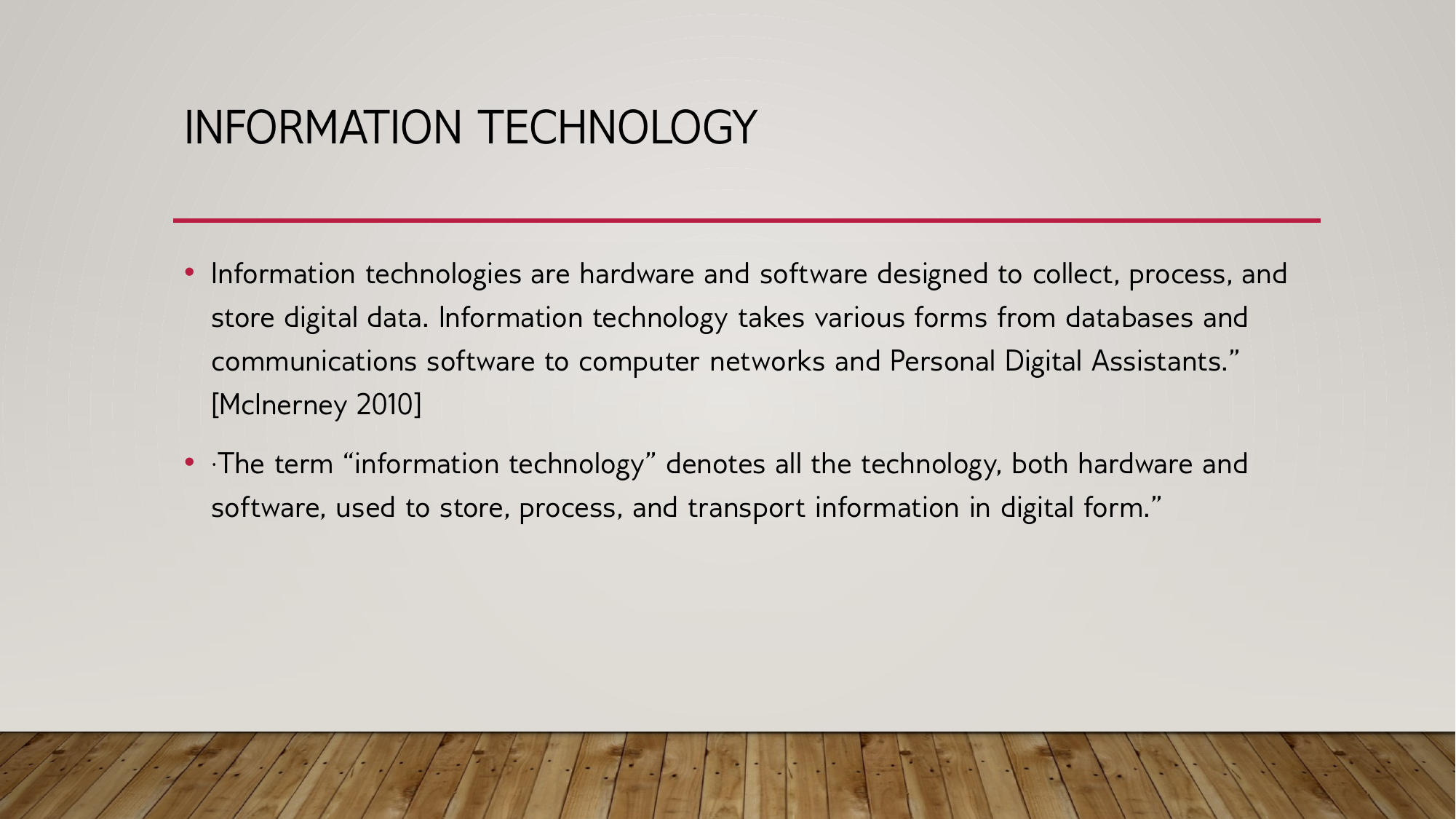

# Information TECHNOLOGY
Information technologies are hardware and software designed to collect, process, and store digital data. Information technology takes various forms from databases and communications software to computer networks and Personal Digital Assistants.” [McInerney 2010]
·The term “information technology” denotes all the technology, both hardware and software, used to store, process, and transport information in digital form.”